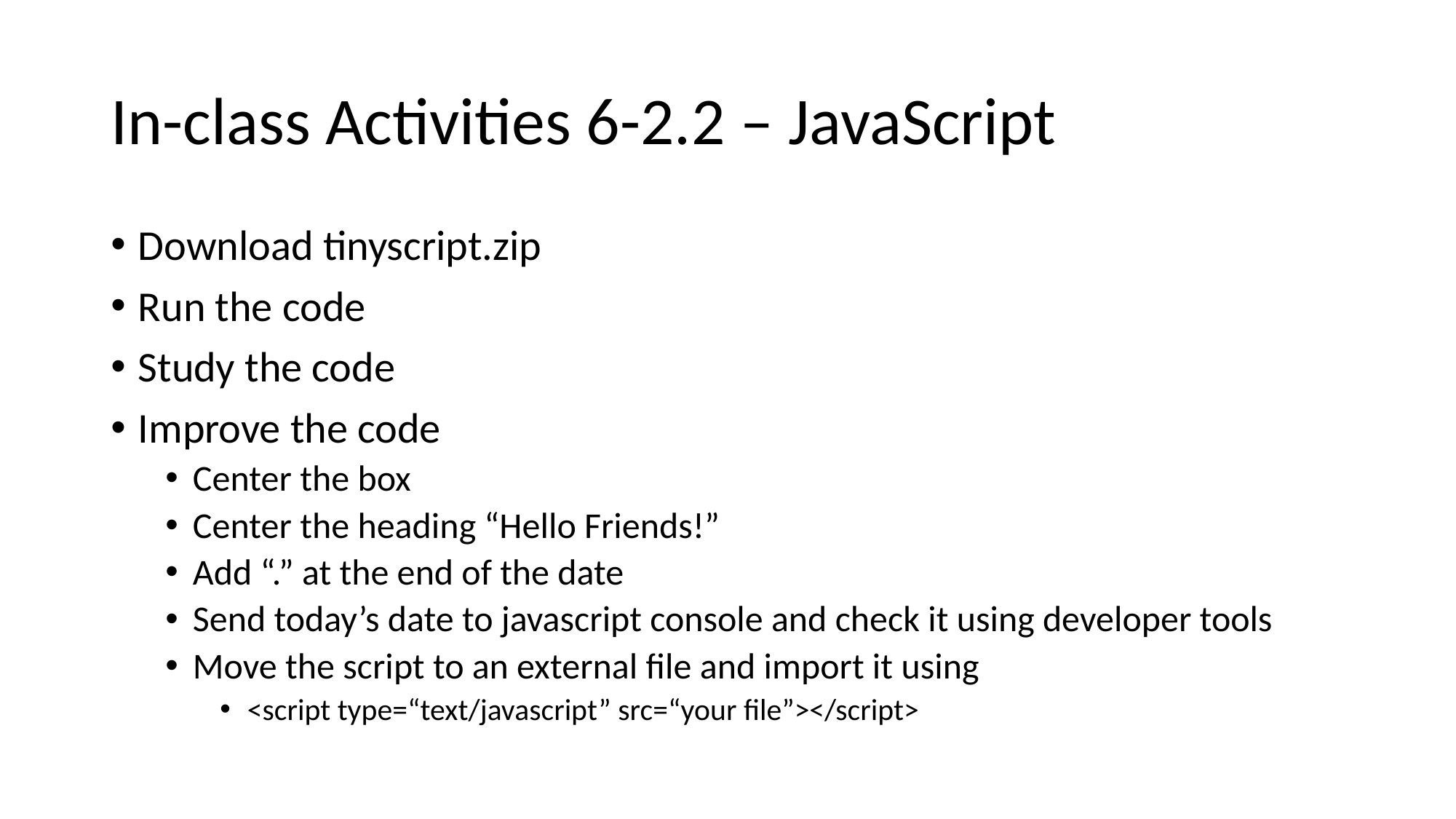

# In-class Activities 6-2.2 – JavaScript
Download tinyscript.zip
Run the code
Study the code
Improve the code
Center the box
Center the heading “Hello Friends!”
Add “.” at the end of the date
Send today’s date to javascript console and check it using developer tools
Move the script to an external file and import it using
<script type=“text/javascript” src=“your file”></script>